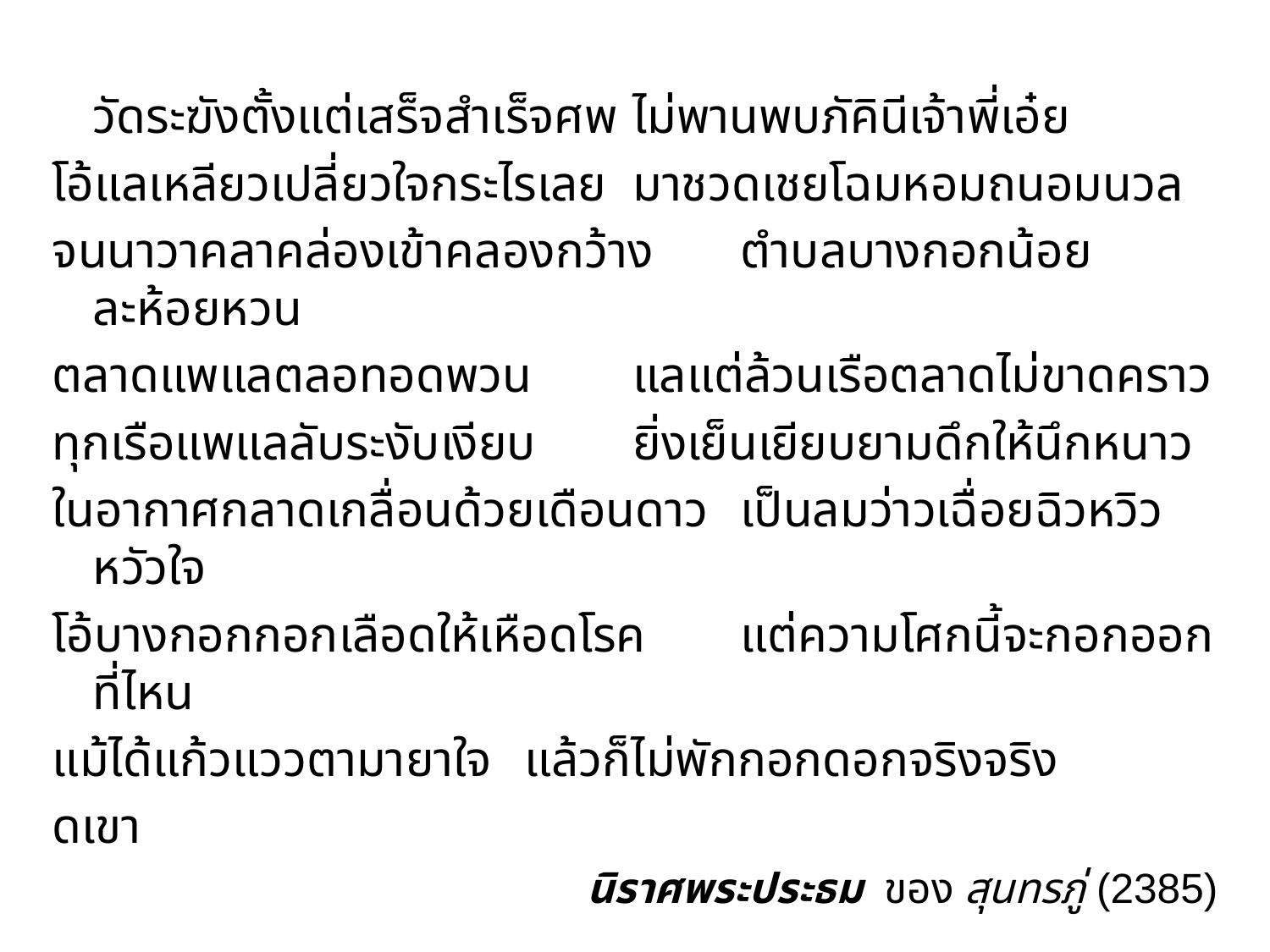

วัดระฆังตั้งแต่เสร็จสำเร็จศพ	ไม่พานพบภัคินีเจ้าพี่เอ๋ย
โอ้แลเหลียวเปลี่ยวใจกระไรเลย		มาชวดเชยโฉมหอมถนอมนวล
จนนาวาคลาคล่องเข้าคลองกว้าง		ตำบลบางกอกน้อยละห้อยหวน
ตลาดแพแลตลอทอดพวน		แลแต่ล้วนเรือตลาดไม่ขาดคราว
ทุกเรือแพแลลับระงับเงียบ		ยิ่งเย็นเยียบยามดึกให้นึกหนาว
ในอากาศกลาดเกลื่อนด้วยเดือนดาว	เป็นลมว่าวเฉื่อยฉิวหวิวหวัวใจ
โอ้บางกอกกอกเลือดให้เหือดโรค		แต่ความโศกนี้จะกอกออกที่ไหน
แม้ได้แก้วแววตามายาใจ		แล้วก็ไม่พักกอกดอกจริงจริง
ดเขา
นิราศพระประธม  ของ สุนทรภู่ (2385)